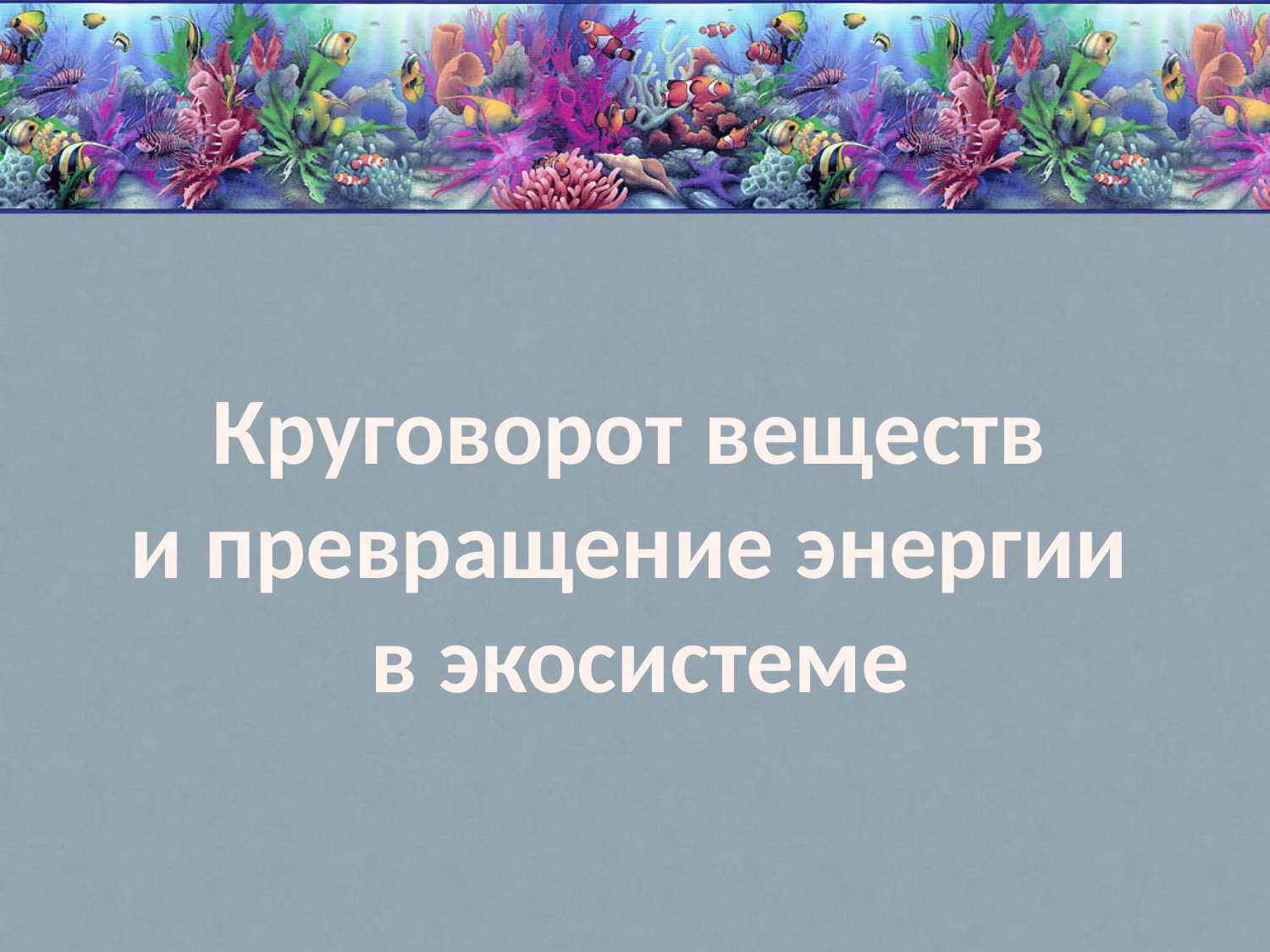

# Круговорот веществ и превращение энергии в экосистеме